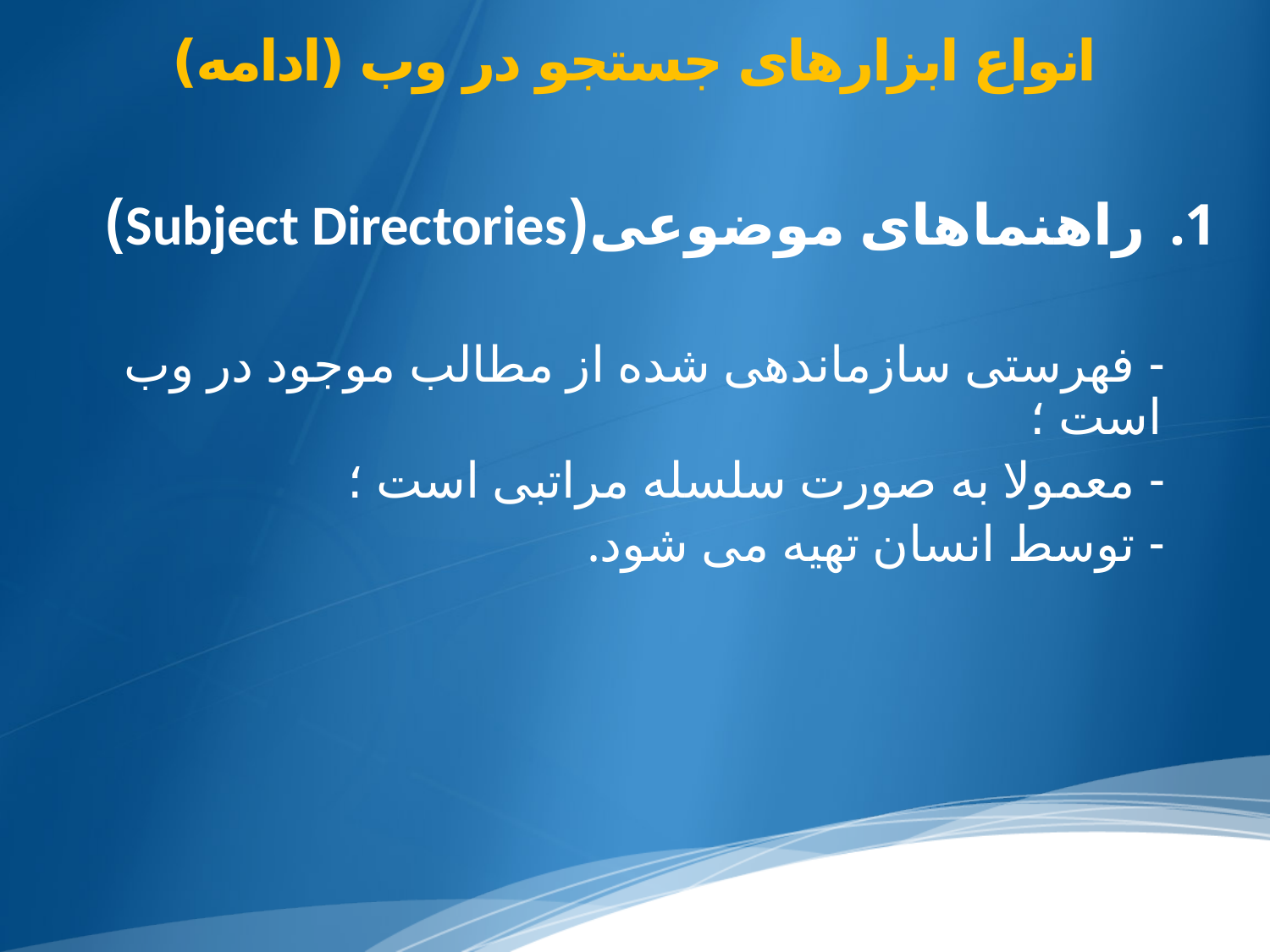

# انواع ابزارهای جستجو در وب (ادامه)
راهنماهای موضوعی(Subject Directories)

    - فهرستی سازماندهی شده از مطالب موجود در وب است ؛
    - معمولا به صورت سلسله مراتبی است ؛
    - توسط انسان تهیه می شود.